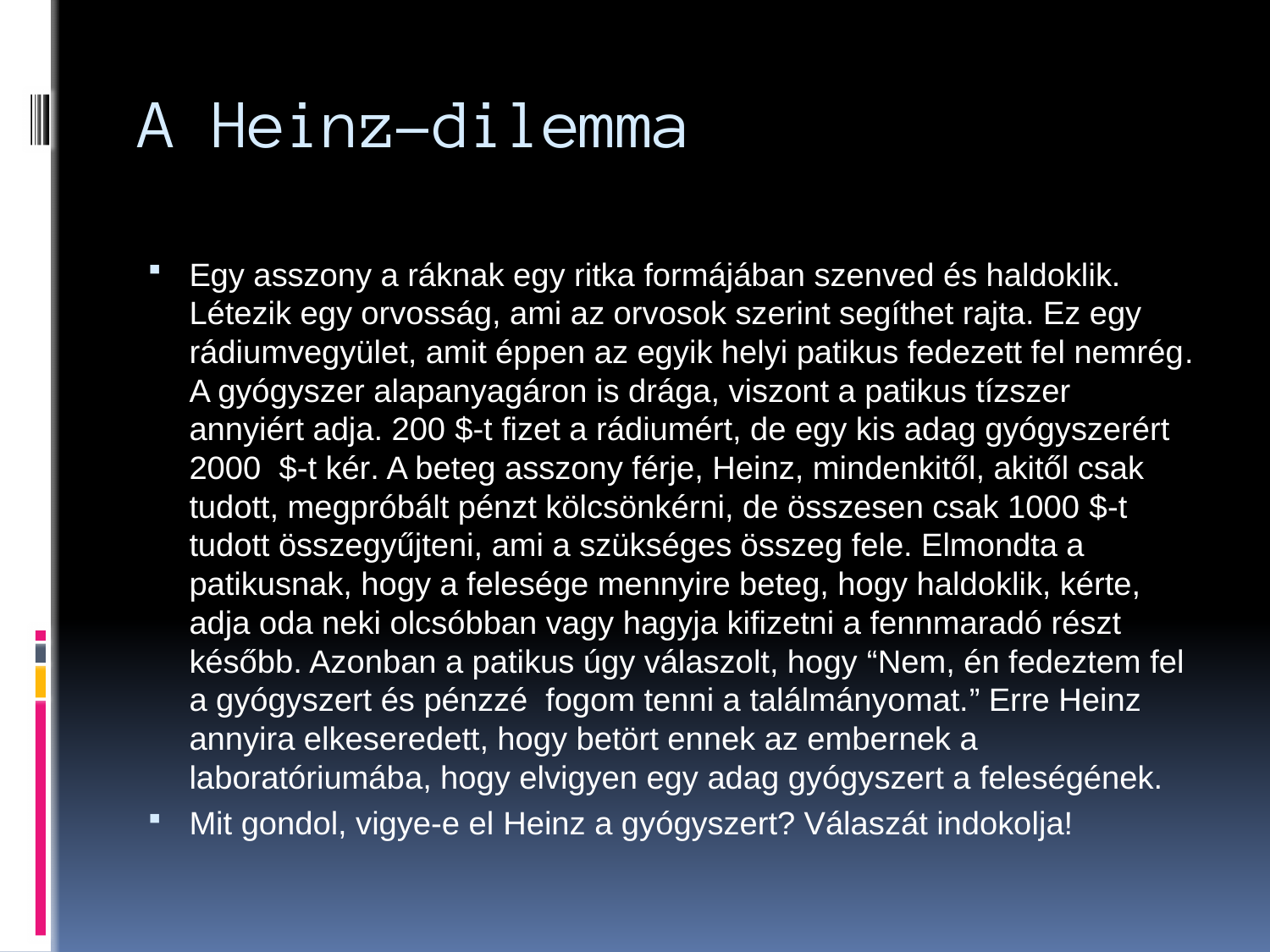

# A Heinz-dilemma
Egy asszony a ráknak egy ritka formájában szenved és haldoklik. Létezik egy orvosság, ami az orvosok szerint segíthet rajta. Ez egy rádiumvegyület, amit éppen az egyik helyi patikus fedezett fel nemrég. A gyógyszer alapanyagáron is drága, viszont a patikus tízszer annyiért adja. 200 $-t fizet a rádiumért, de egy kis adag gyógyszerért  2000  $-t kér. A beteg asszony férje, Heinz, mindenkitől, akitől csak tudott, megpróbált pénzt kölcsönkérni, de összesen csak 1000 $-t tudott összegyűjteni, ami a szükséges összeg fele. Elmondta a patikusnak, hogy a felesége mennyire beteg, hogy haldoklik, kérte, adja oda neki olcsóbban vagy hagyja kifizetni a fennmaradó részt később. Azonban a patikus úgy válaszolt, hogy “Nem, én fedeztem fel a gyógyszert és pénzzé  fogom tenni a találmányomat.” Erre Heinz annyira elkeseredett, hogy betört ennek az embernek a laboratóriumába, hogy elvigyen egy adag gyógyszert a feleségének.
Mit gondol, vigye-e el Heinz a gyógyszert? Válaszát indokolja!